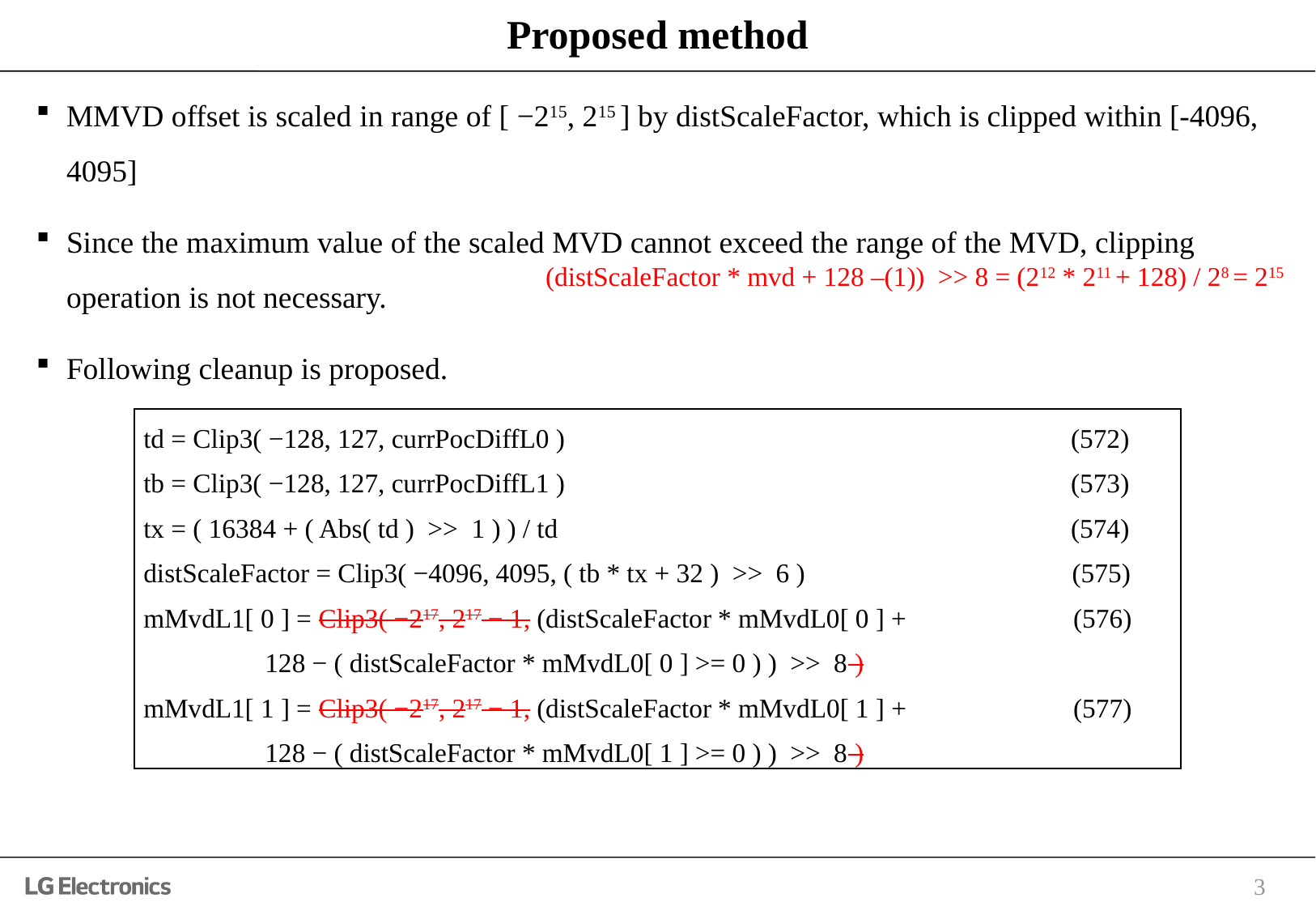

# Proposed method
MMVD offset is scaled in range of [ −215, 215 ] by distScaleFactor, which is clipped within [-4096, 4095]
Since the maximum value of the scaled MVD cannot exceed the range of the MVD, clipping operation is not necessary.
Following cleanup is proposed.
(distScaleFactor * mvd + 128 –(1))  >> 8 = (212 * 211 + 128) / 28 = 215
| td = Clip3( −128, 127, currPocDiffL0 ) (572) tb = Clip3( −128, 127, currPocDiffL1 ) (573) tx = ( 16384 + ( Abs( td ) >> 1 ) ) / td (574) distScaleFactor = Clip3( −4096, 4095, ( tb \* tx + 32 ) >> 6 ) (575) mMvdL1[ 0 ] = Clip3( −217, 217 − 1, (distScaleFactor \* mMvdL0[ 0 ] + (576) 128 − ( distScaleFactor \* mMvdL0[ 0 ] >= 0 ) ) >> 8 ) mMvdL1[ 1 ] = Clip3( −217, 217 − 1, (distScaleFactor \* mMvdL0[ 1 ] + (577) 128 − ( distScaleFactor \* mMvdL0[ 1 ] >= 0 ) ) >> 8 ) |
| --- |
3